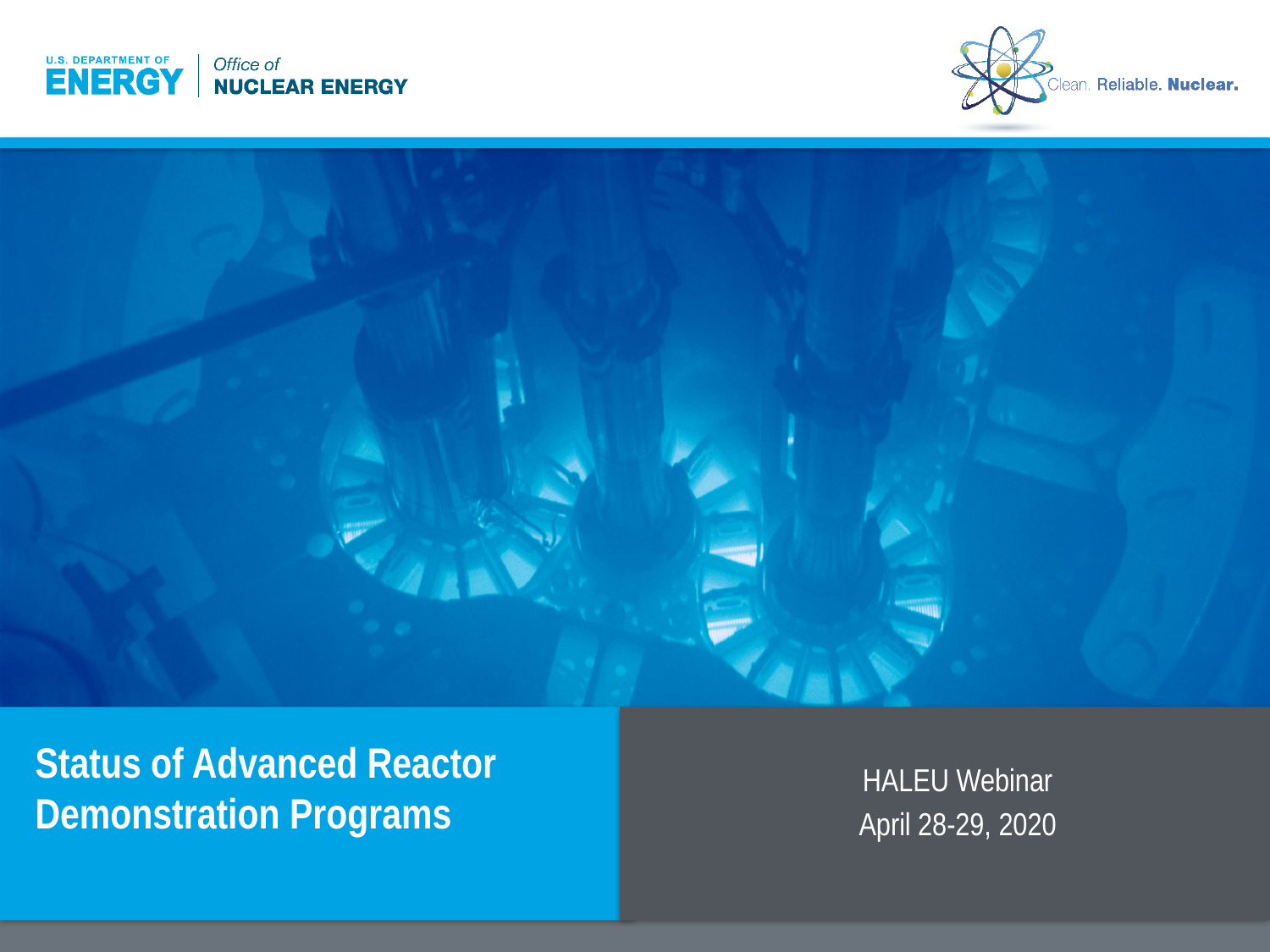

HALEU Webinar
April 28-29, 2020
Status of Advanced Reactor Demonstration Programs